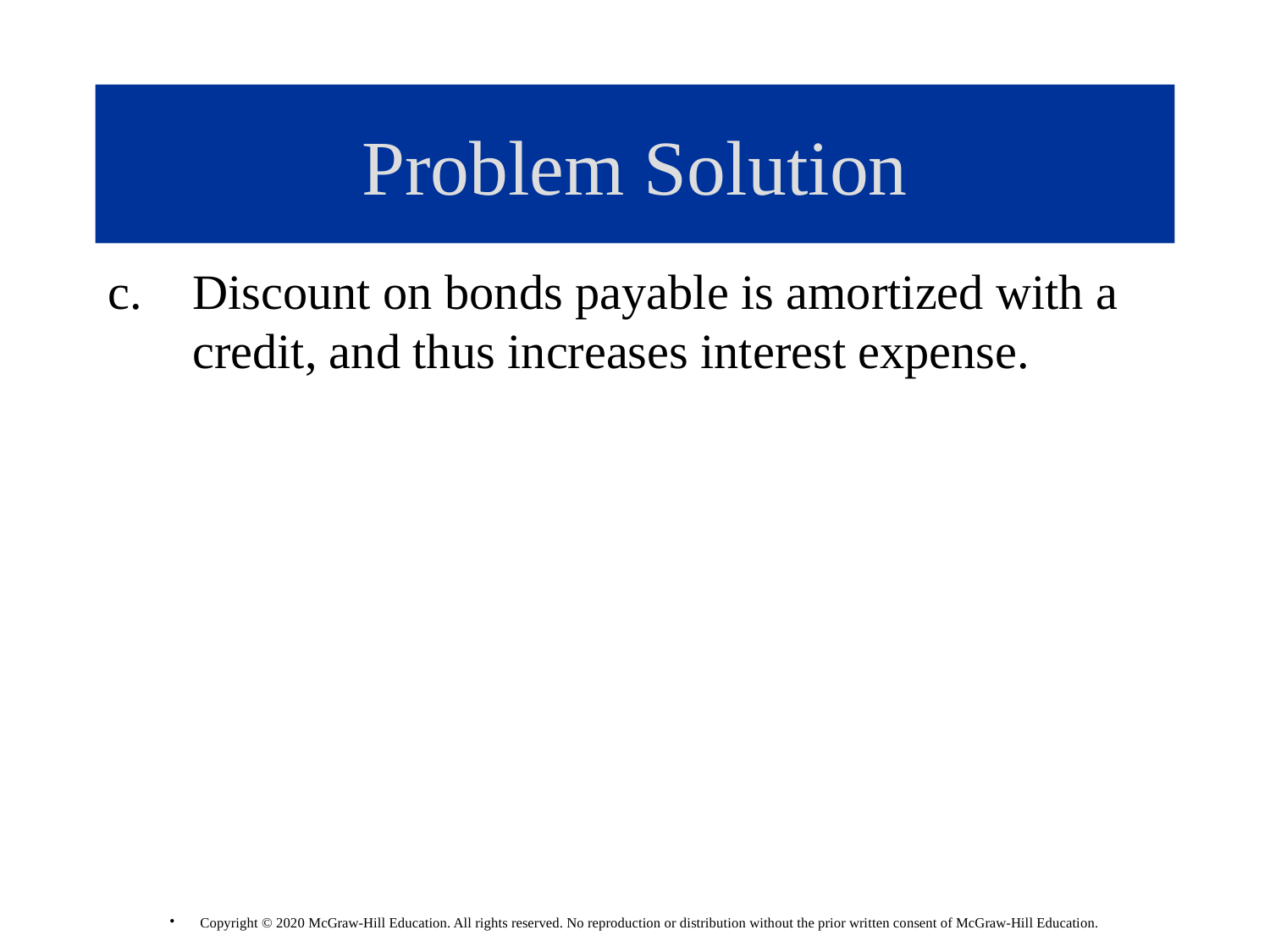

# Problem Solution
Discount on bonds payable is amortized with a credit, and thus increases interest expense.